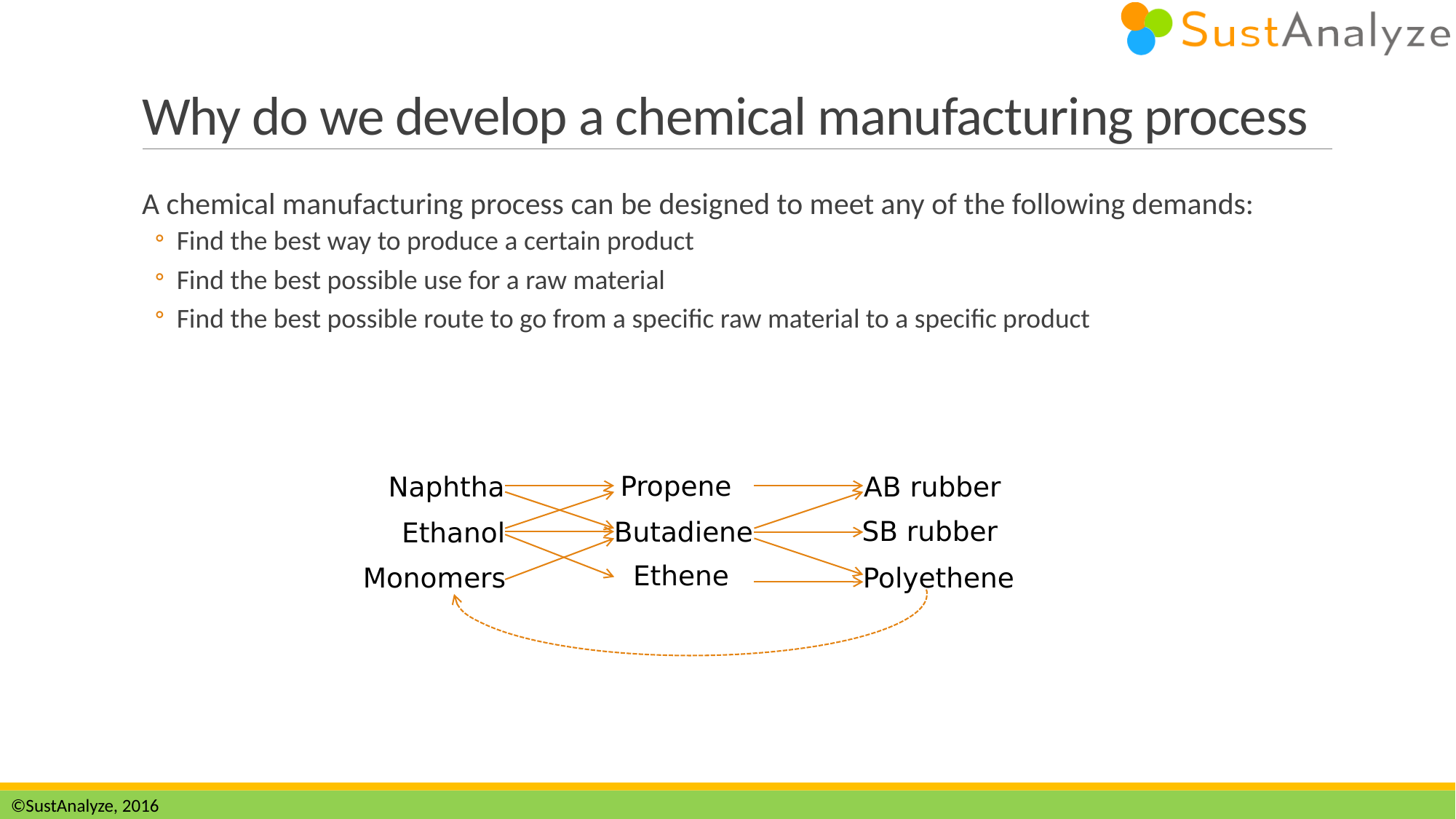

# Why do we develop a chemical manufacturing process
A chemical manufacturing process can be designed to meet any of the following demands:
Find the best way to produce a certain product
Find the best possible use for a raw material
Find the best possible route to go from a specific raw material to a specific product
Propene
Naphtha
AB rubber
SB rubber
Butadiene
Ethanol

Ethene
Monomers
Polyethene